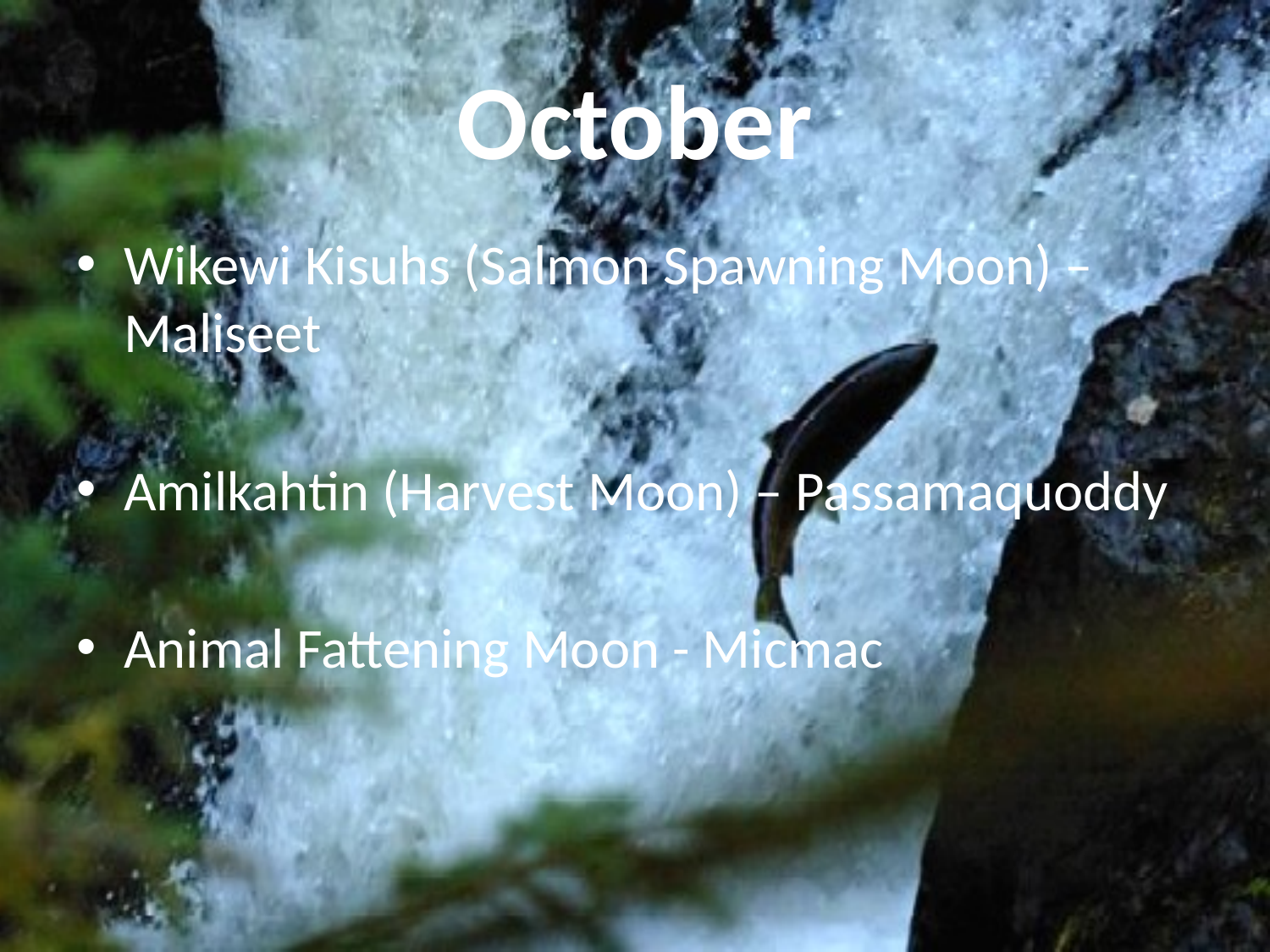

# October
Wikewi Kisuhs (Salmon Spawning Moon) – Maliseet

Amilkahtin (Harvest Moon) – Passamaquoddy

Animal Fattening Moon - Micmac